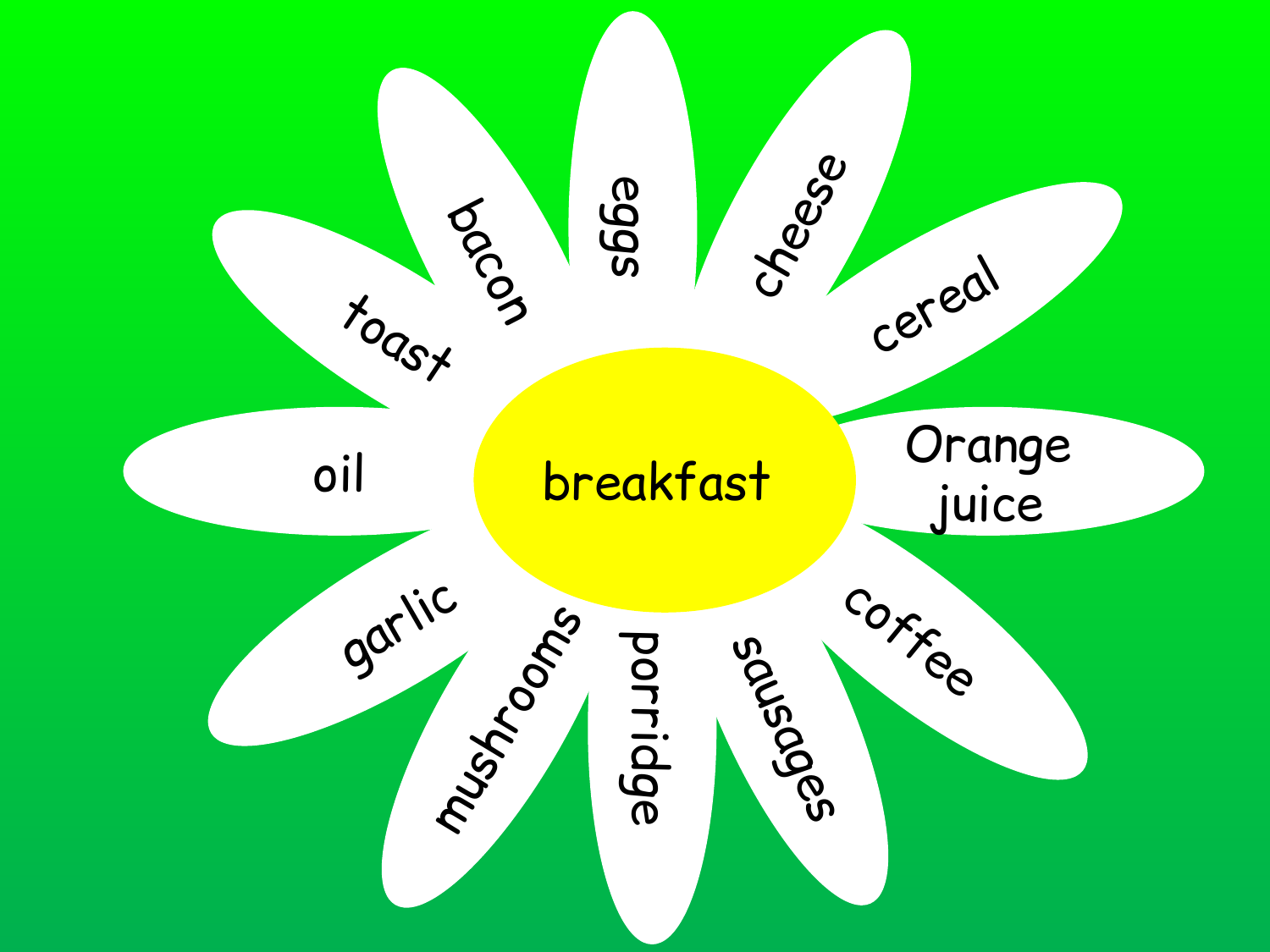

cheese
eggs
bacon
cereal
toast
breakfast
oil
Orange juice
garlic
coffee
   sausages
mushrooms
porridge